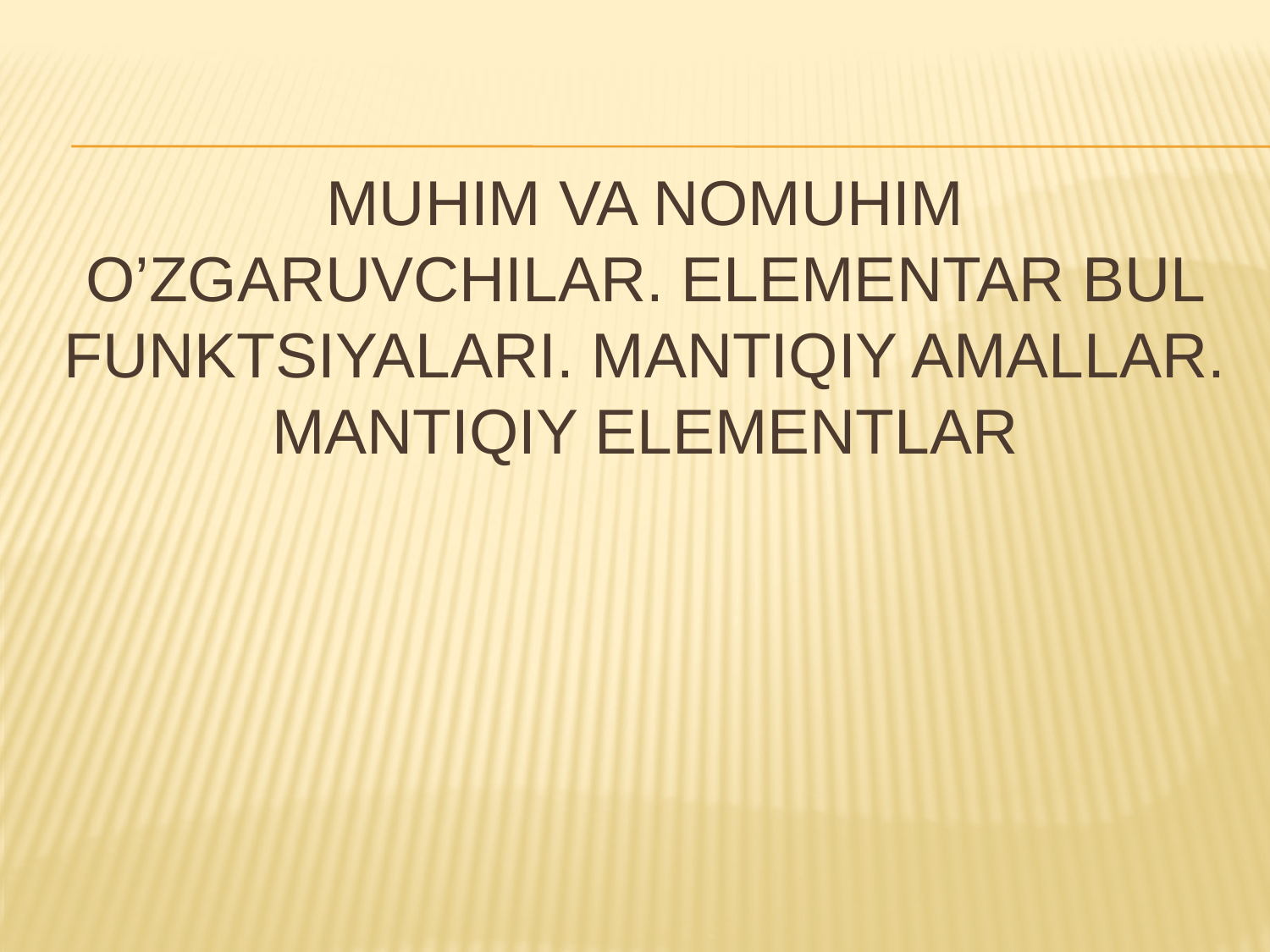

# Muhim va nomuhim o’zgaruvchilar. Elementar Bul funktsiyalari. Mantiqiy amallar. Mantiqiy elementlar